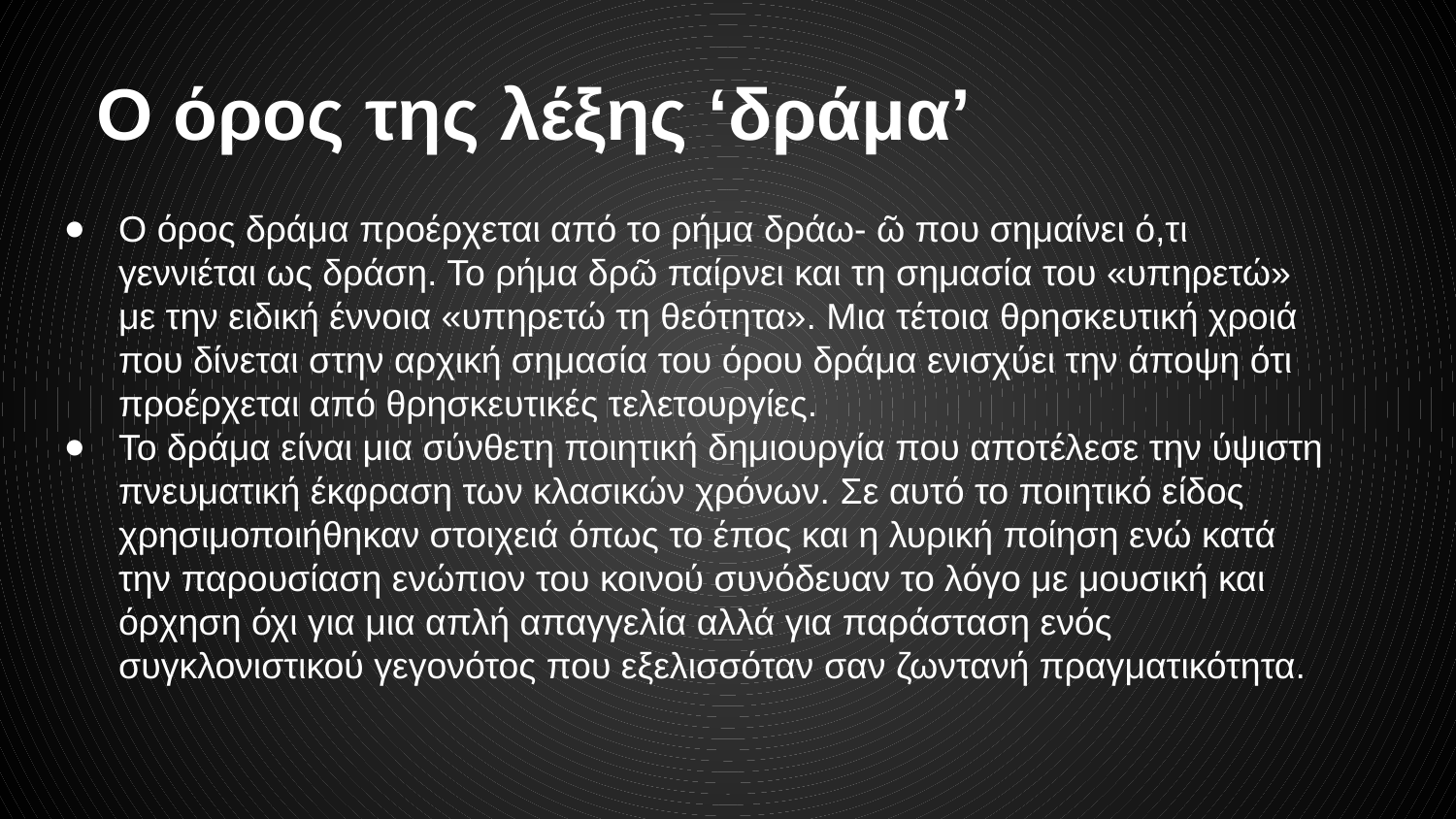

# Ο όρος της λέξης ‘δράμα’
Ο όρος δράμα προέρχεται από το ρήμα δράω- ῶ που σημαίνει ό,τι γεννιέται ως δράση. Το ρήμα δρῶ παίρνει και τη σημασία του «υπηρετώ» με την ειδική έννοια «υπηρετώ τη θεότητα». Μια τέτοια θρησκευτική χροιά που δίνεται στην αρχική σημασία του όρου δράμα ενισχύει την άποψη ότι προέρχεται από θρησκευτικές τελετουργίες.
Το δράμα είναι μια σύνθετη ποιητική δημιουργία που αποτέλεσε την ύψιστη πνευματική έκφραση των κλασικών χρόνων. Σε αυτό το ποιητικό είδος χρησιμοποιήθηκαν στοιχειά όπως το έπος και η λυρική ποίηση ενώ κατά την παρουσίαση ενώπιον του κοινού συνόδευαν το λόγο με μουσική και όρχηση όχι για μια απλή απαγγελία αλλά για παράσταση ενός συγκλονιστικού γεγονότος που εξελισσόταν σαν ζωντανή πραγματικότητα.